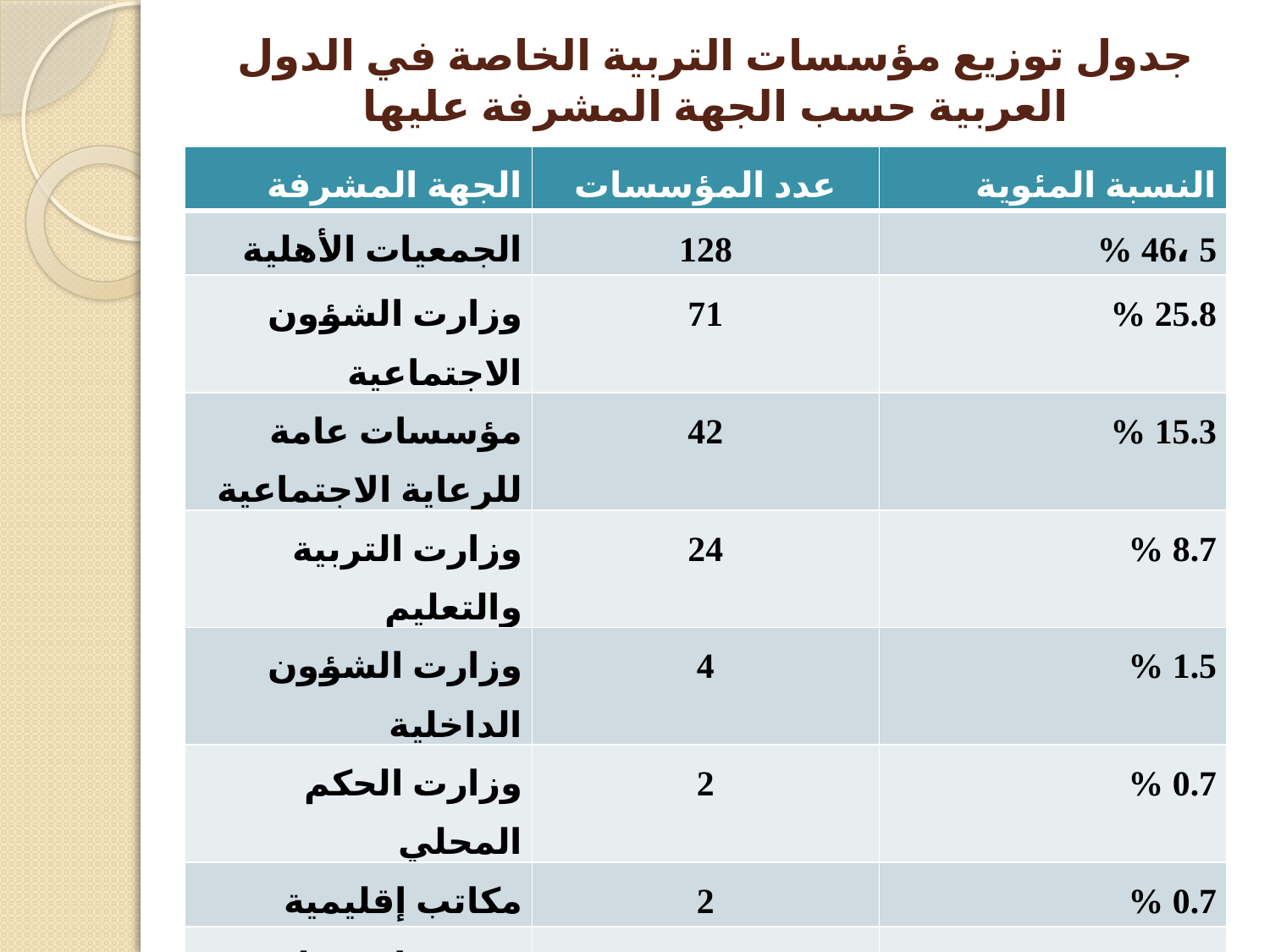

# جدول توزيع مؤسسات التربية الخاصة في الدول العربية حسب الجهة المشرفة عليها
| الجهة المشرفة | عدد المؤسسات | النسبة المئوية |
| --- | --- | --- |
| الجمعيات الأهلية | 128 | 5 ،46 % |
| وزارت الشؤون الاجتماعية | 71 | 25.8 % |
| مؤسسات عامة للرعاية الاجتماعية | 42 | 15.3 % |
| وزارت التربية والتعليم | 24 | 8.7 % |
| وزارت الشؤون الداخلية | 4 | 1.5 % |
| وزارت الحكم المحلي | 2 | 0.7 % |
| مكاتب إقليمية | 2 | 0.7 % |
| مؤسسات دولية | 1 | 0.4 % |
| الجهة المشرفة | عدد المؤسسات | النسبة المئوية |